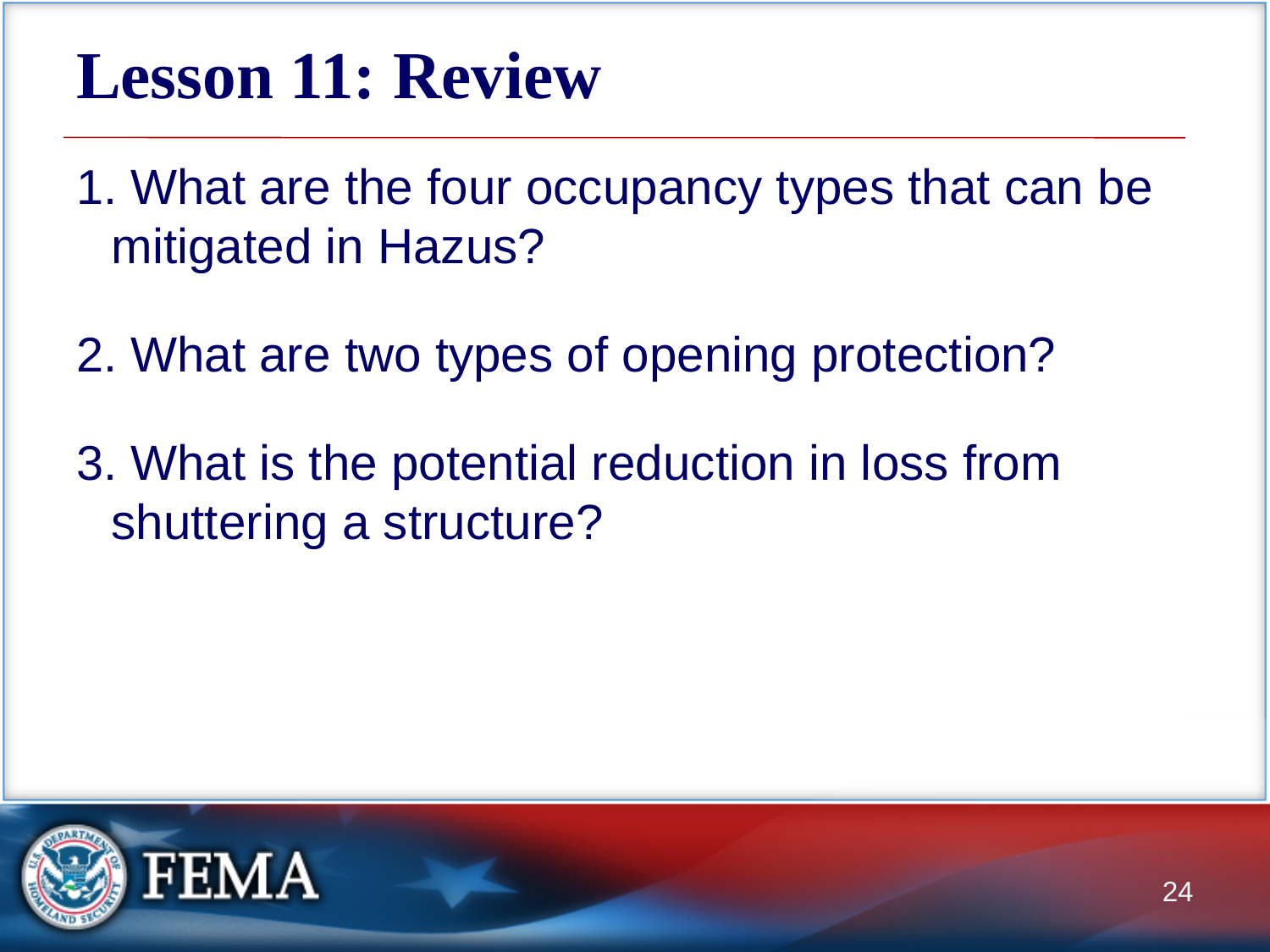

# Lesson 11: Review
 What are the four occupancy types that can be mitigated in Hazus?
 What are two types of opening protection?
 What is the potential reduction in loss from shuttering a structure?
24